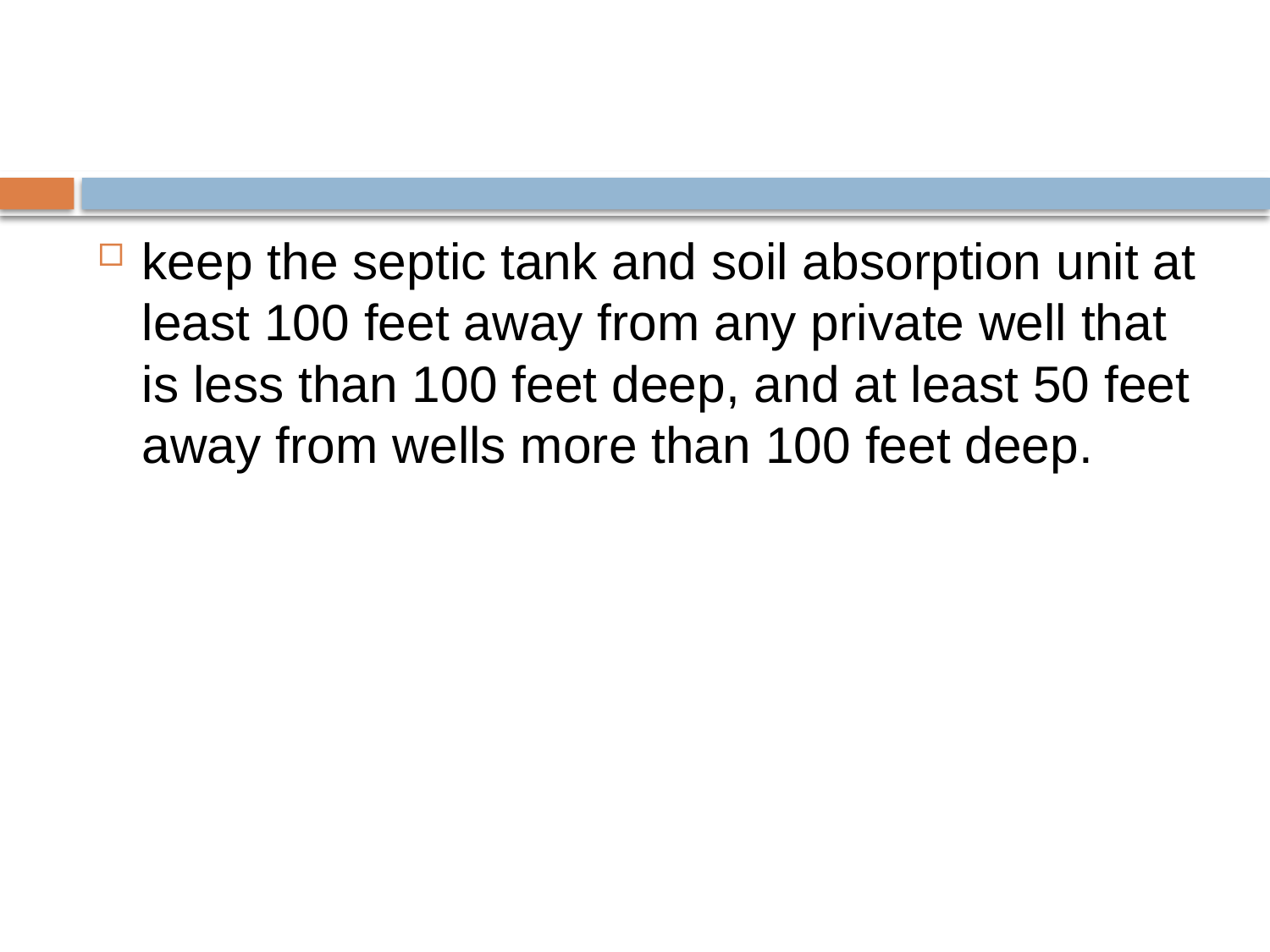

#
keep the septic tank and soil absorption unit at least 100 feet away from any private well that is less than 100 feet deep, and at least 50 feet away from wells more than 100 feet deep.